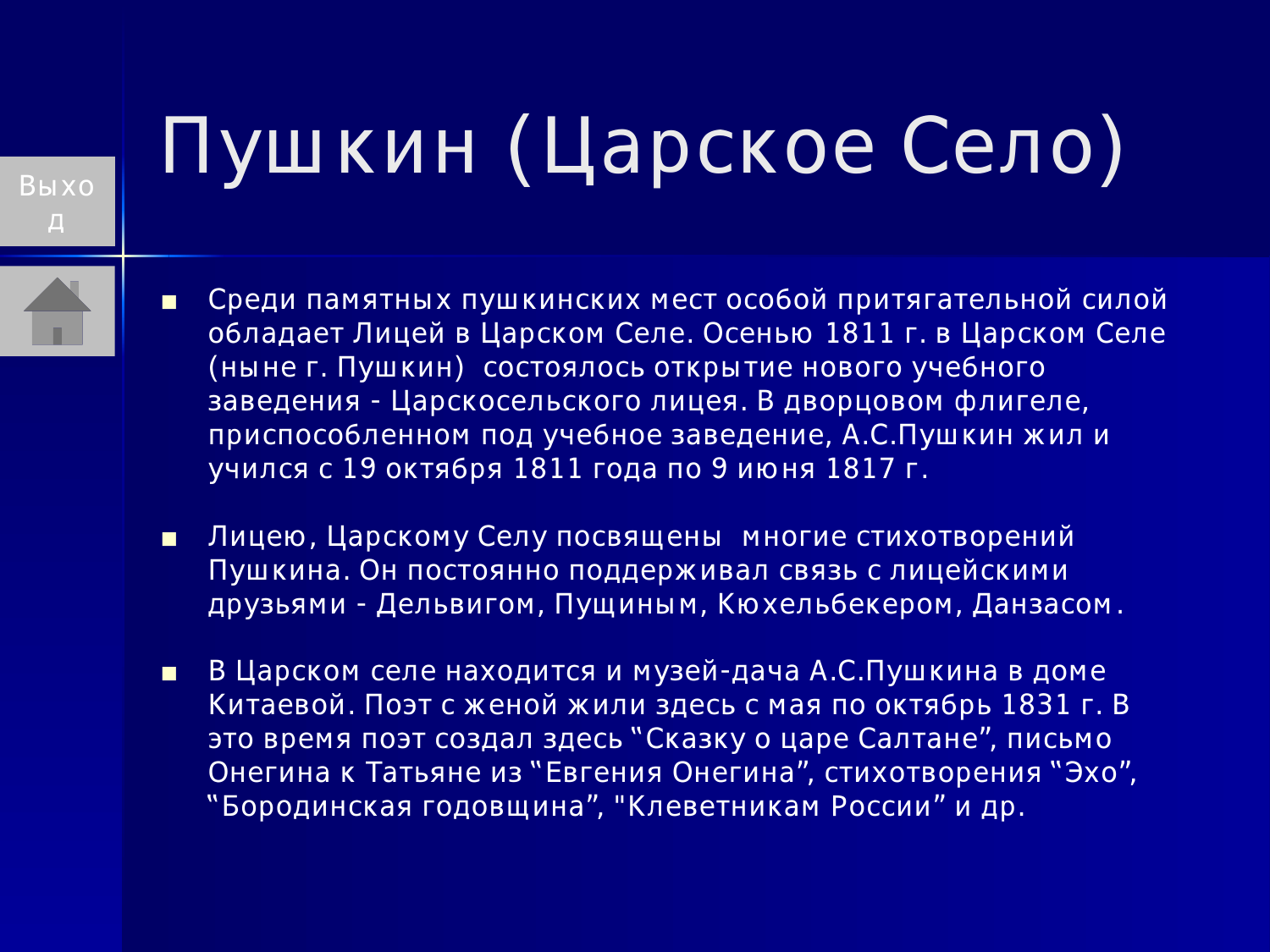

# Пушкин (Царское Село)
Выход

Среди памятных пушкинских мест особой притягательной силой обладает Лицей в Царском Селе. Осенью 1811 г. в Царском Селе (ныне г. Пушкин)  состоялось открытие нового учебного заведения - Царскосельского лицея. В дворцовом флигеле, приспособленном под учебное заведение, А.С.Пушкин жил и учился с 19 октября 1811 года по 9 июня 1817 г.

Лицею, Царскому Селу посвящены  многие стихотворений Пушкина. Он постоянно поддерживал связь с лицейскими друзьями - Дельвигом, Пущиным, Кюхельбекером, Данзасом.

В Царском селе находится и музей-дача А.С.Пушкина в доме Китаевой. Поэт с женой жили здесь с мая по октябрь 1831 г. В это время поэт создал здесь “Сказку о царе Салтане”, письмо Онегина к Татьяне из “Евгения Онегина”, стихотворения “Эхо”, “Бородинская годовщина”, "Клеветникам России” и др.